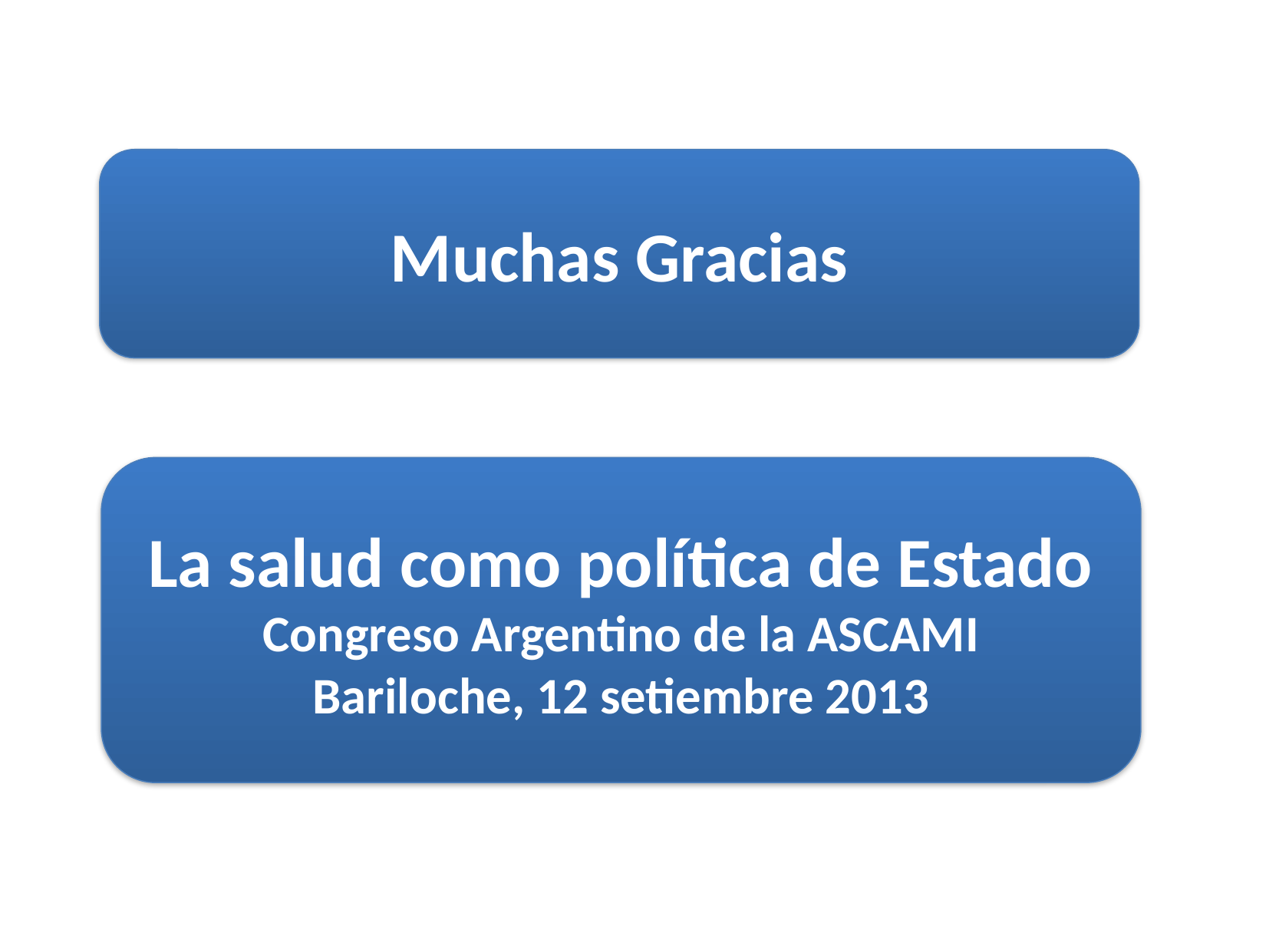

Muchas Gracias

La salud como política de Estado
Congreso Argentino de la ASCAMI
Bariloche, 12 setiembre 2013